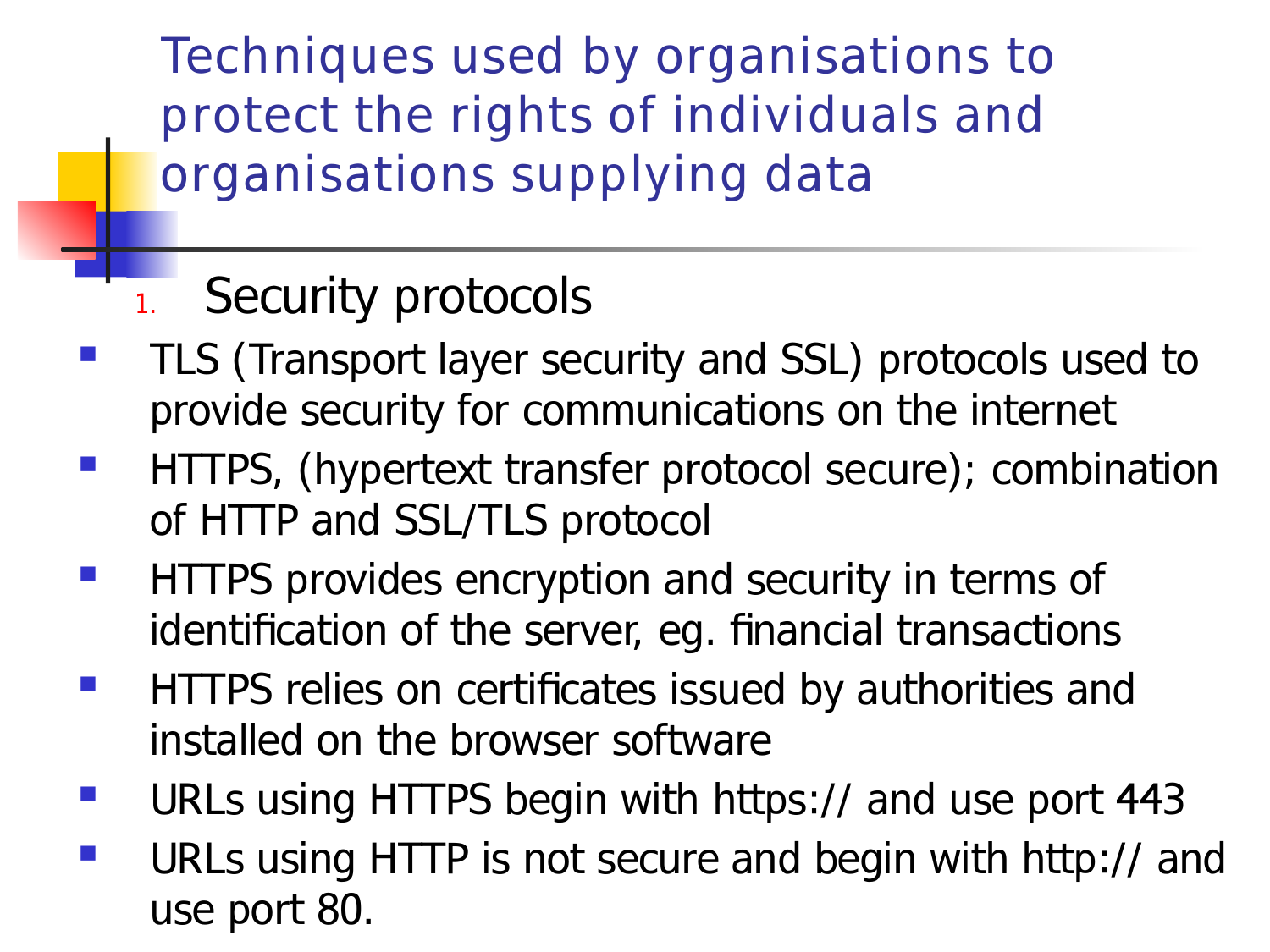

# Techniques used by organisations to protect the rights of individuals and organisations supplying data
Security protocols
TLS (Transport layer security and SSL) protocols used to provide security for communications on the internet
HTTPS, (hypertext transfer protocol secure); combination of HTTP and SSL/TLS protocol
HTTPS provides encryption and security in terms of identification of the server, eg. financial transactions
HTTPS relies on certificates issued by authorities and installed on the browser software
URLs using HTTPS begin with https:// and use port 443
URLs using HTTP is not secure and begin with http:// and use port 80.